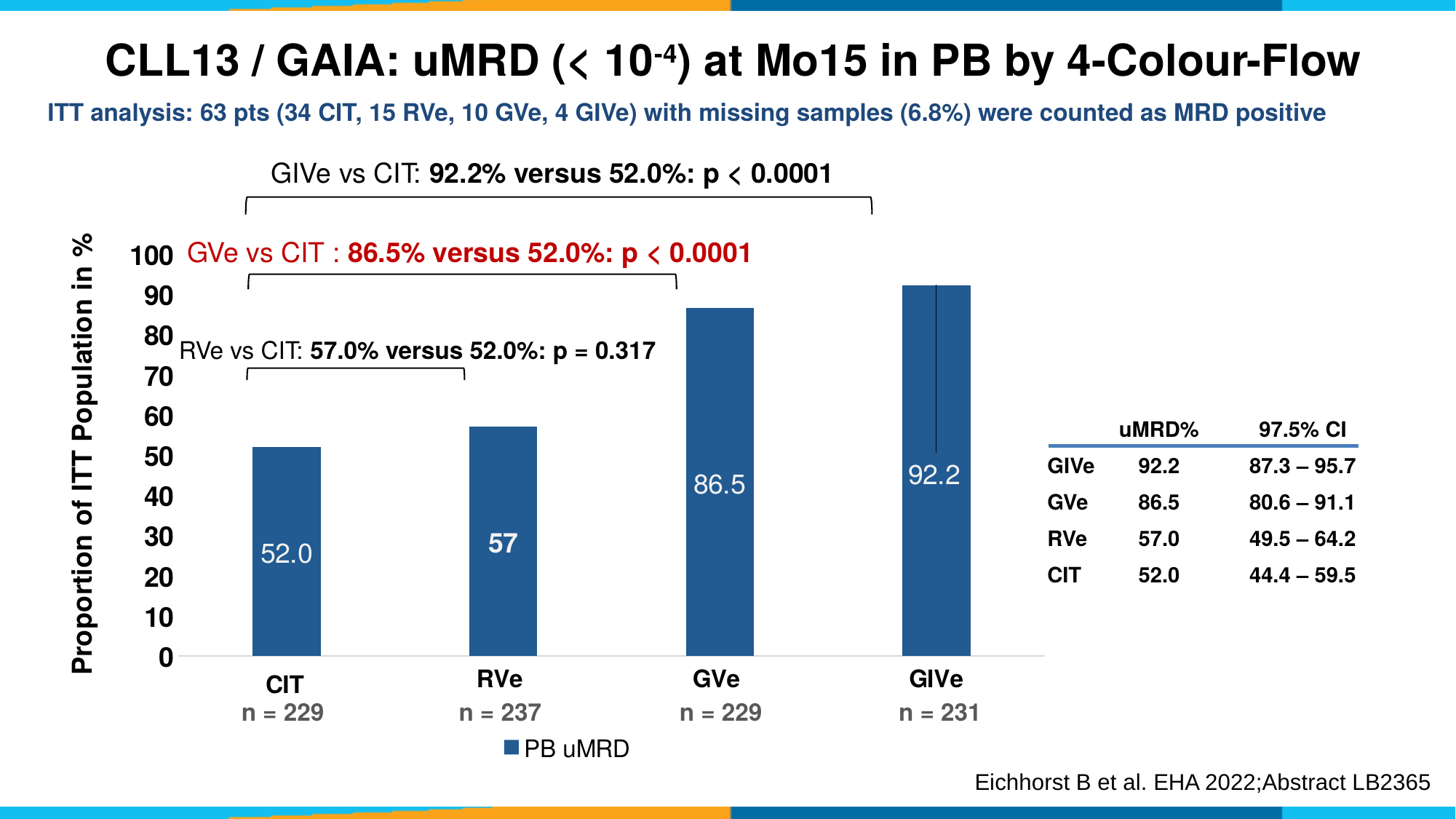

# CLL13 / GAIA: uMRD (< 10-4) at Mo15 in PB by 4-Colour-Flow
ITT analysis: 63 pts (34 CIT, 15 RVe, 10 GVe, 4 GIVe) with missing samples (6.8%) were counted as MRD positive

### Chart

| Category | PB uMRD |
|---|---|
| SCIT | 52.0 |
| RVe  | 57.0 |
| GVe  | 86.5 |
| GIVe | 92.2 |
GIVe vs CIT: 92.2% versus 52.0%: p < 0.0001
GVe vs CIT : 86.5% versus 52.0%: p < 0.0001
RVe vs CIT: 57.0% versus 52.0%: p = 0.317
n = 229
n = 237
n = 229
n = 231

|  | uMRD% | 97.5% CI |
| --- | --- | --- |
| GIVe | 92.2 | 87.3 – 95.7 |
| GVe | 86.5 | 80.6 – 91.1 |
| RVe | 57.0 | 49.5 – 64.2 |
| CIT | 52.0 | 44.4 – 59.5 |
Eichhorst B et al. EHA 2022;Abstract LB2365